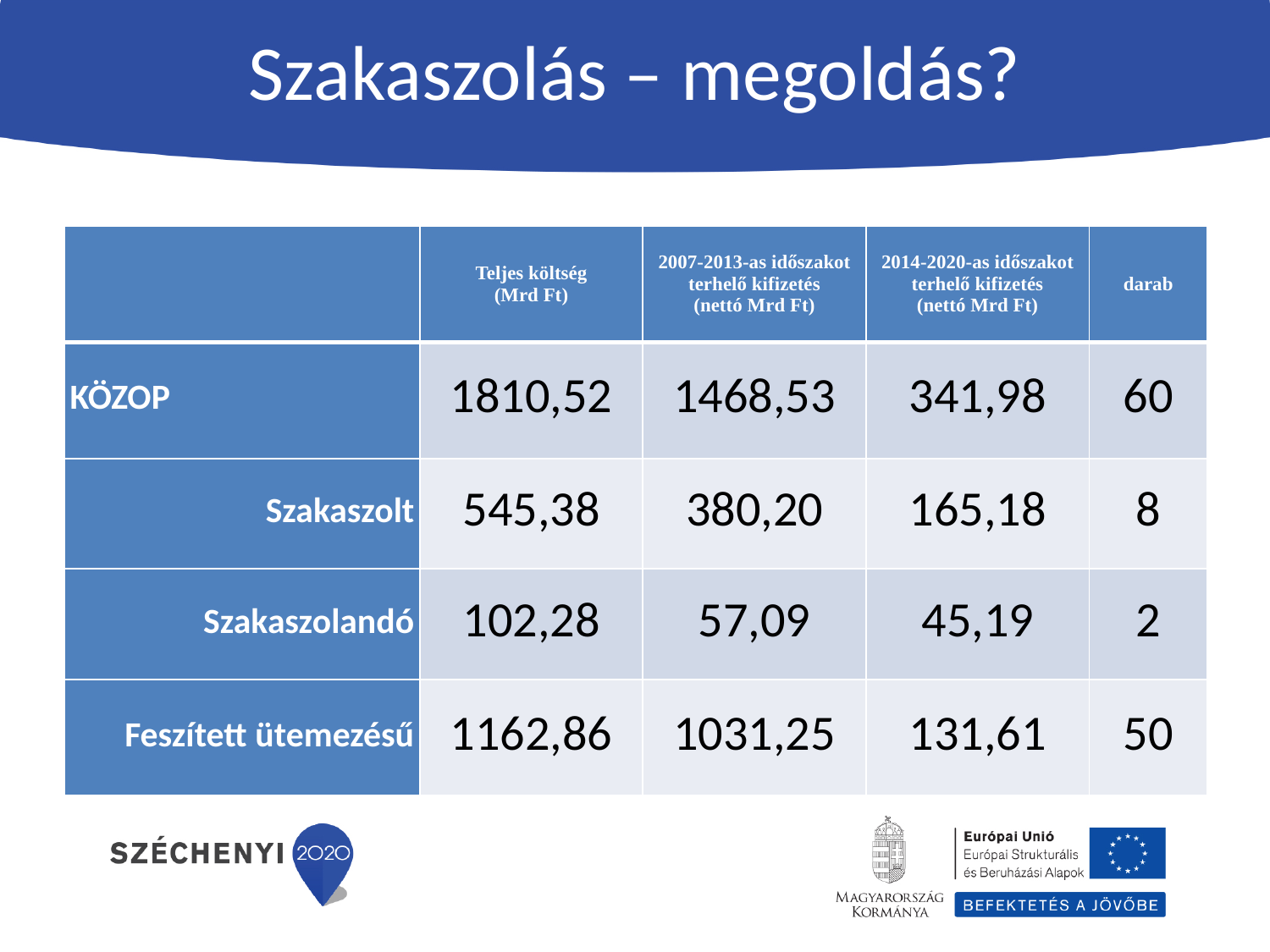

# Szakaszolás – megoldás?
|  | Teljes költség (Mrd Ft) | 2007-2013-as időszakot terhelő kifizetés (nettó Mrd Ft) | 2014-2020-as időszakot terhelő kifizetés (nettó Mrd Ft) | darab |
| --- | --- | --- | --- | --- |
| KÖZOP | 1810,52 | 1468,53 | 341,98 | 60 |
| Szakaszolt | 545,38 | 380,20 | 165,18 | 8 |
| Szakaszolandó | 102,28 | 57,09 | 45,19 | 2 |
| Feszített ütemezésű | 1162,86 | 1031,25 | 131,61 | 50 |